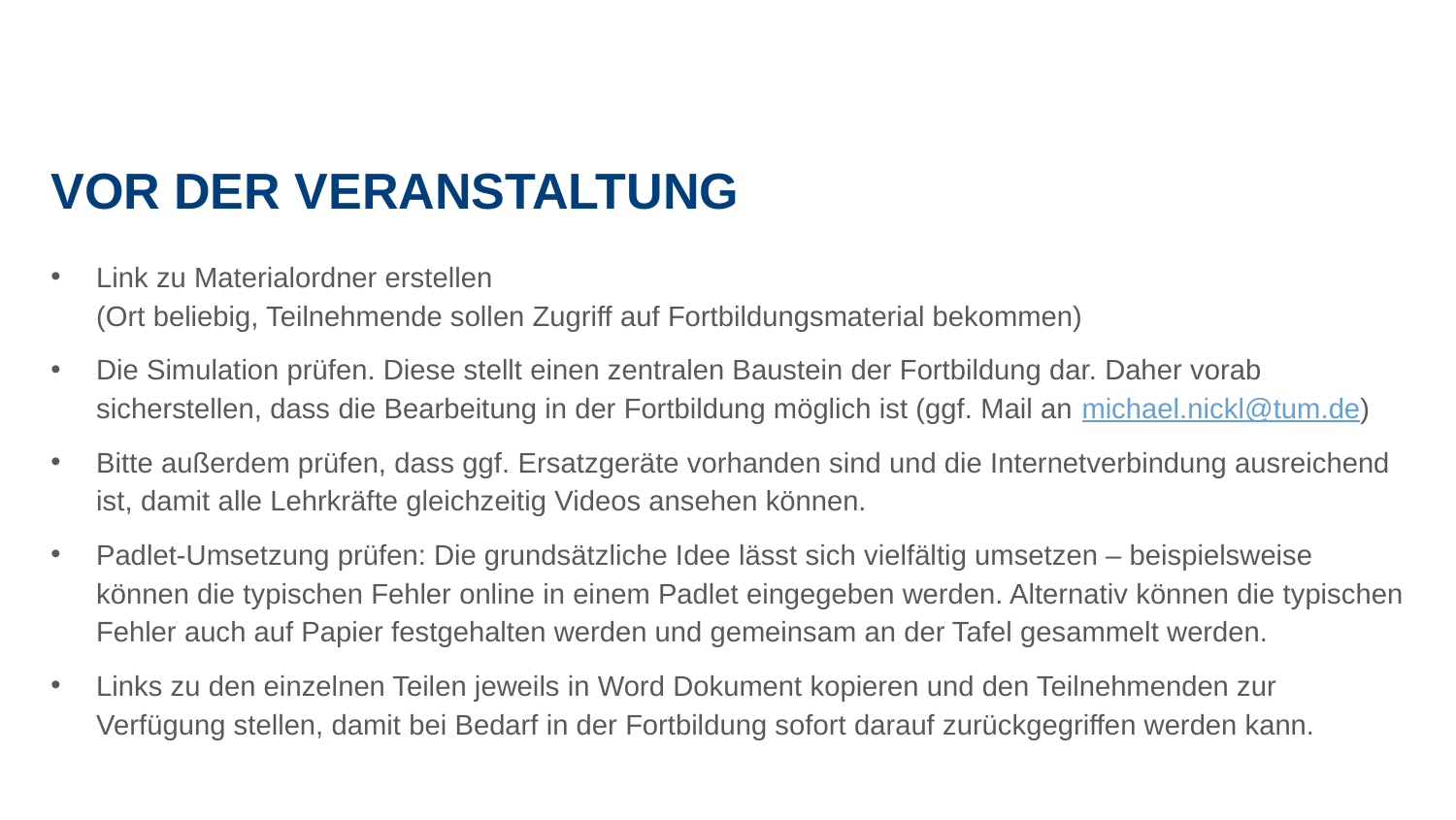

1
# VOR DER VERANSTALTUNG
Link zu Materialordner erstellen
(Ort beliebig, Teilnehmende sollen Zugriff auf Fortbildungsmaterial bekommen)
Die Simulation prüfen. Diese stellt einen zentralen Baustein der Fortbildung dar. Daher vorab sicherstellen, dass die Bearbeitung in der Fortbildung möglich ist (ggf. Mail an michael.nickl@tum.de)
Bitte außerdem prüfen, dass ggf. Ersatzgeräte vorhanden sind und die Internetverbindung ausreichend ist, damit alle Lehrkräfte gleichzeitig Videos ansehen können.
Padlet-Umsetzung prüfen: Die grundsätzliche Idee lässt sich vielfältig umsetzen – beispielsweise können die typischen Fehler online in einem Padlet eingegeben werden. Alternativ können die typischen Fehler auch auf Papier festgehalten werden und gemeinsam an der Tafel gesammelt werden.
Links zu den einzelnen Teilen jeweils in Word Dokument kopieren und den Teilnehmenden zur Verfügung stellen, damit bei Bedarf in der Fortbildung sofort darauf zurückgegriffen werden kann.